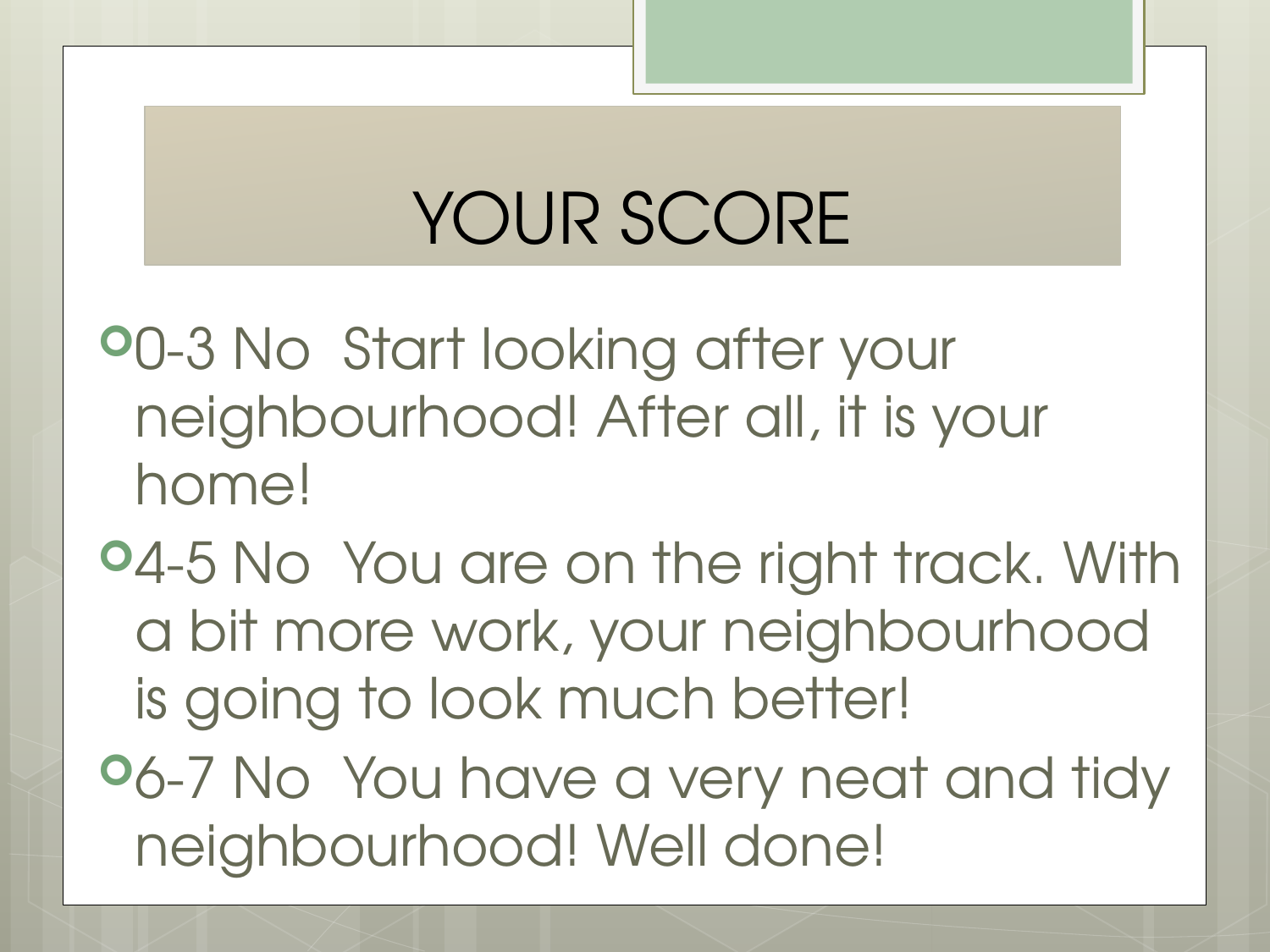

# YOUR SCORE
0-3 No  Start looking after your neighbourhood! After all, it is your home!
4-5 No  You are on the right track. With a bit more work, your neighbourhood is going to look much better!
6-7 No  You have a very neat and tidy neighbourhood! Well done!